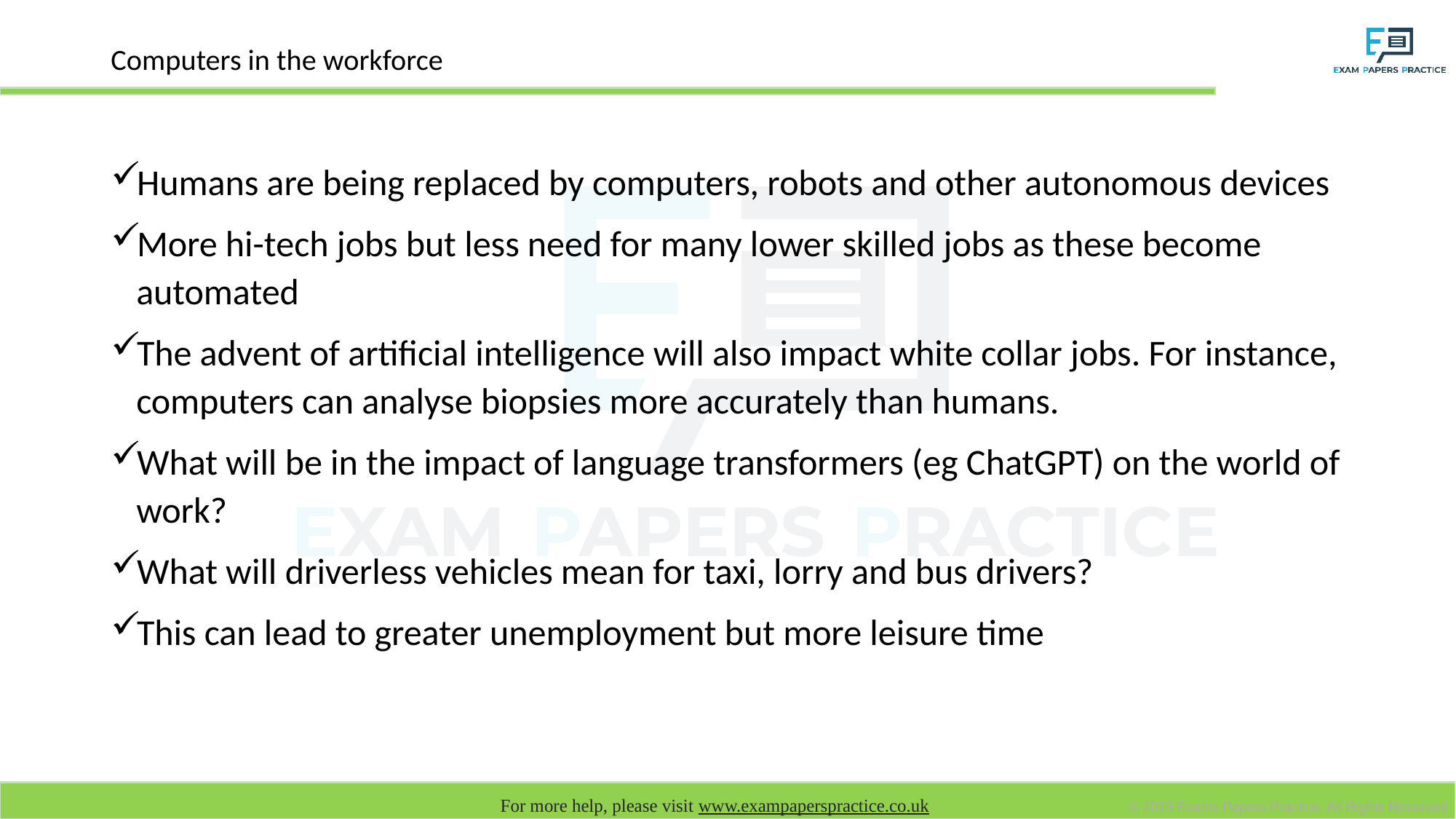

# Computers in the workforce
Humans are being replaced by computers, robots and other autonomous devices
More hi-tech jobs but less need for many lower skilled jobs as these become automated
The advent of artificial intelligence will also impact white collar jobs. For instance, computers can analyse biopsies more accurately than humans.
What will be in the impact of language transformers (eg ChatGPT) on the world of work?
What will driverless vehicles mean for taxi, lorry and bus drivers?
This can lead to greater unemployment but more leisure time